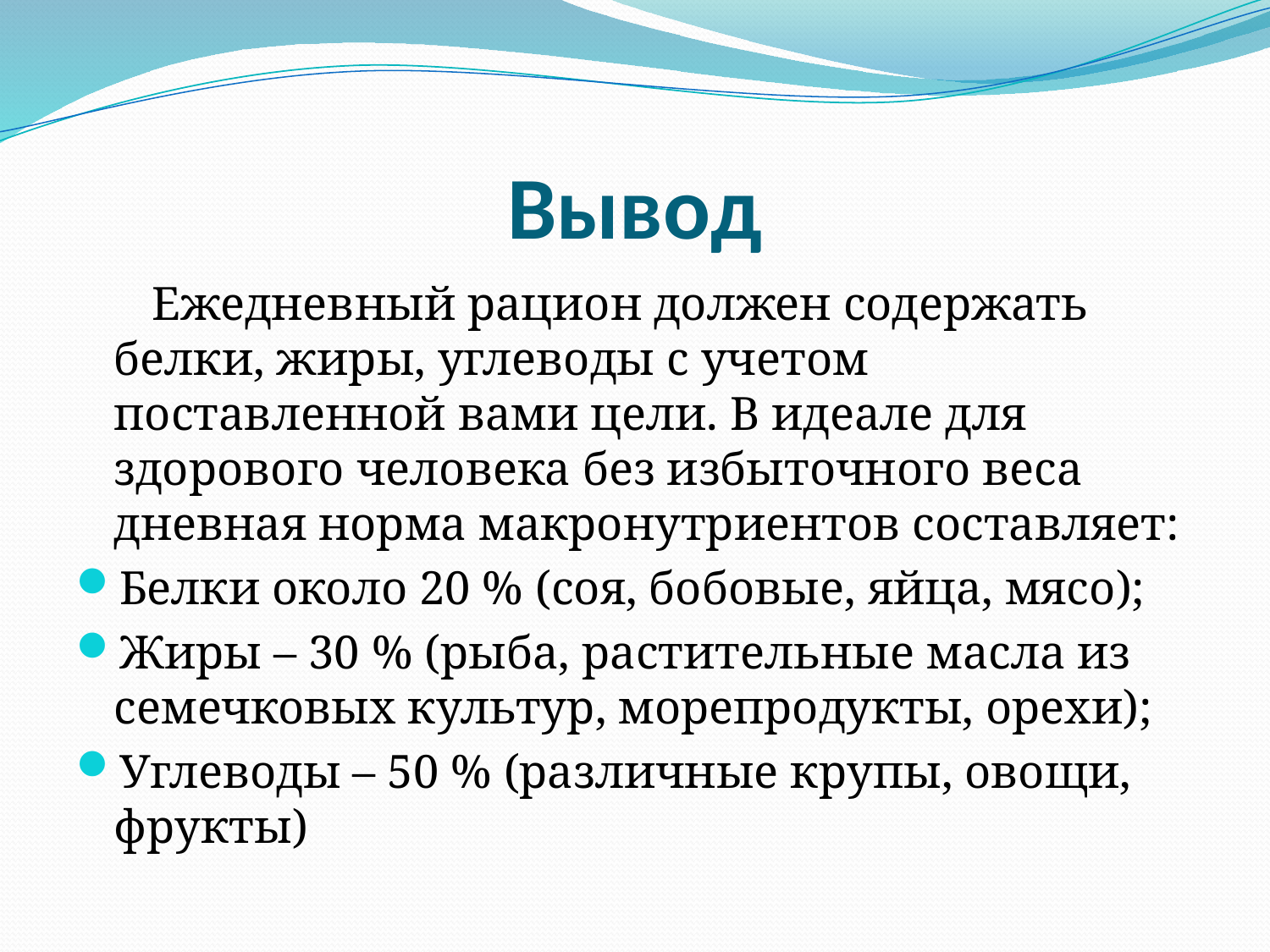

# Вывод
Ежедневный рацион должен содержать белки, жиры, углеводы с учетом поставленной вами цели. В идеале для здорового человека без избыточного веса дневная норма макронутриентов составляет:
Белки около 20 % (соя, бобовые, яйца, мясо);
Жиры – 30 % (рыба, растительные масла из семечковых культур, морепродукты, орехи);
Углеводы – 50 % (различные крупы, овощи, фрукты)